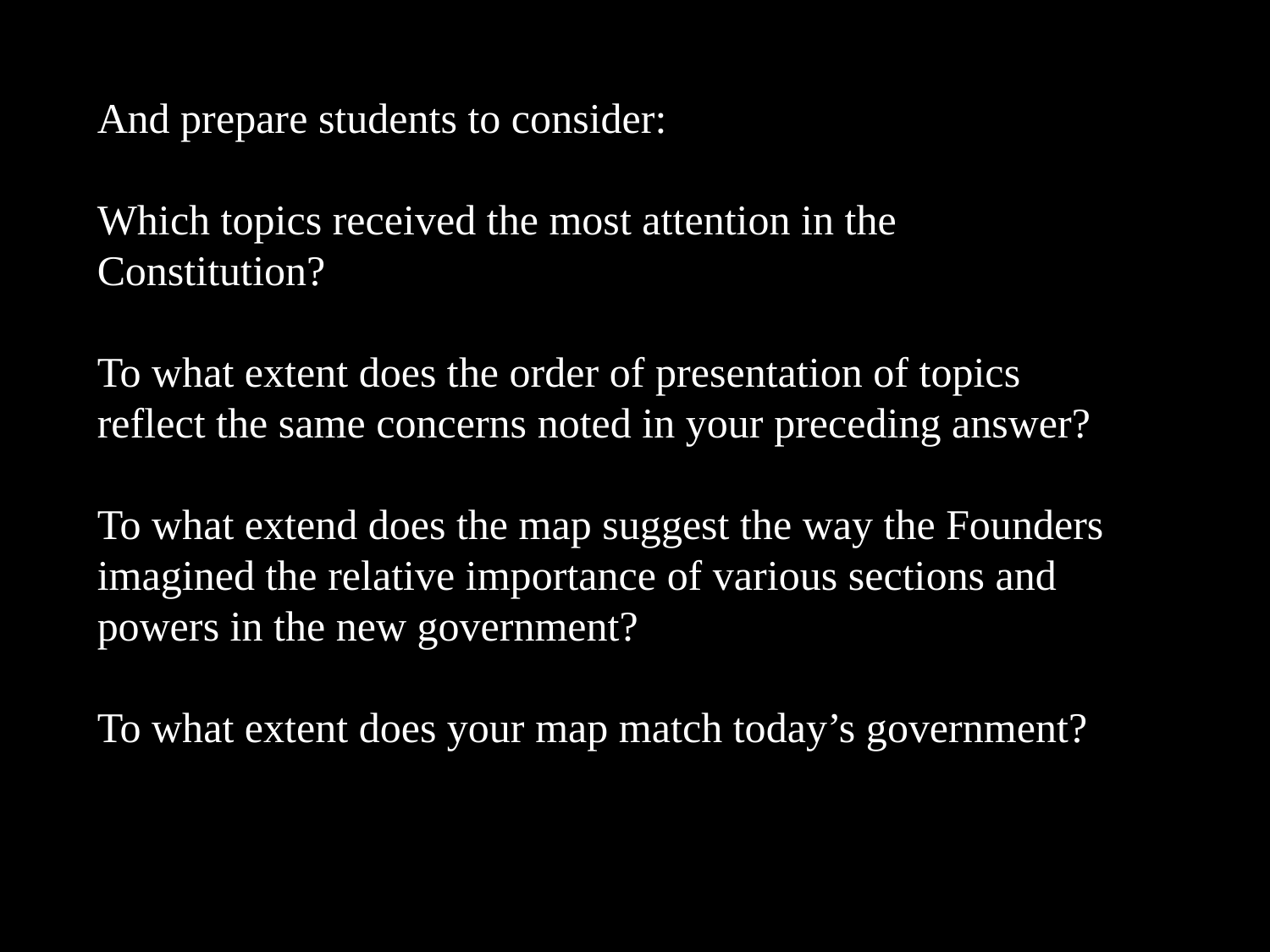

And prepare students to consider:

Which topics received the most attention in the Constitution?

To what extent does the order of presentation of topics reflect the same concerns noted in your preceding answer?

To what extend does the map suggest the way the Founders imagined the relative importance of various sections and powers in the new government?

To what extent does your map match today’s government?